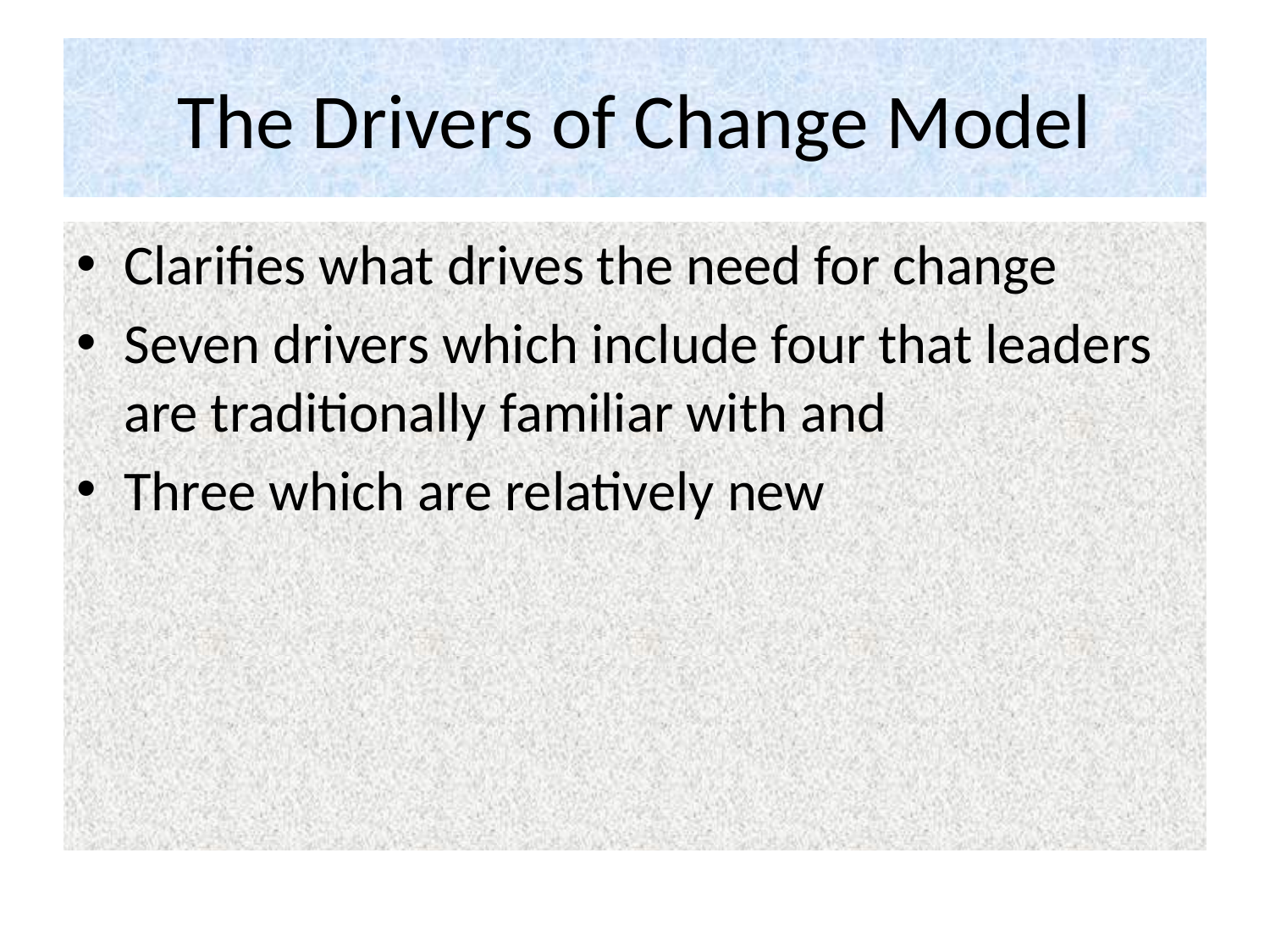

# The Drivers of Change Model
Clarifies what drives the need for change
Seven drivers which include four that leaders are traditionally familiar with and
Three which are relatively new